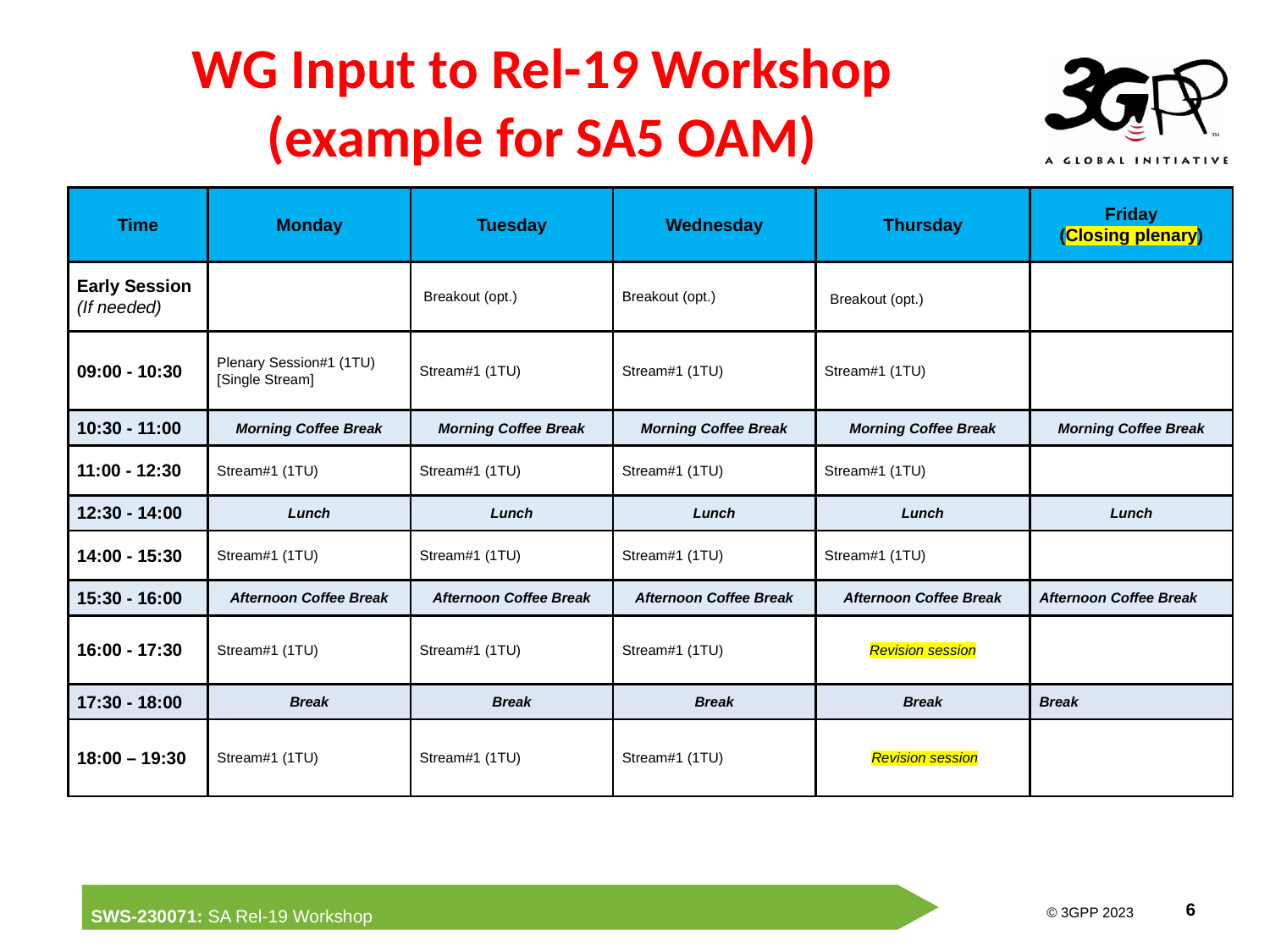

# WG Input to Rel-19 Workshop (example for SA5 OAM)
| Time | Monday | Tuesday | Wednesday | Thursday | Friday (Closing plenary) |
| --- | --- | --- | --- | --- | --- |
| Early Session (If needed) |  | Breakout (opt.) | Breakout (opt.) | Breakout (opt.) |  |
| 09:00 - 10:30 | Plenary Session#1 (1TU) [Single Stream] | Stream#1 (1TU) | Stream#1 (1TU) | Stream#1 (1TU) |  |
| 10:30 - 11:00 | Morning Coffee Break | Morning Coffee Break | Morning Coffee Break | Morning Coffee Break | Morning Coffee Break |
| 11:00 - 12:30 | Stream#1 (1TU) | Stream#1 (1TU) | Stream#1 (1TU) | Stream#1 (1TU) |  |
| 12:30 - 14:00 | Lunch | Lunch | Lunch | Lunch | Lunch |
| 14:00 - 15:30 | Stream#1 (1TU) | Stream#1 (1TU) | Stream#1 (1TU) | Stream#1 (1TU) |  |
| 15:30 - 16:00 | Afternoon Coffee Break | Afternoon Coffee Break | Afternoon Coffee Break | Afternoon Coffee Break | Afternoon Coffee Break |
| 16:00 - 17:30 | Stream#1 (1TU) | Stream#1 (1TU) | Stream#1 (1TU) | Revision session |  |
| 17:30 - 18:00 | Break | Break | Break | Break | Break |
| 18:00 – 19:30 | Stream#1 (1TU) | Stream#1 (1TU) | Stream#1 (1TU) | Revision session |  |